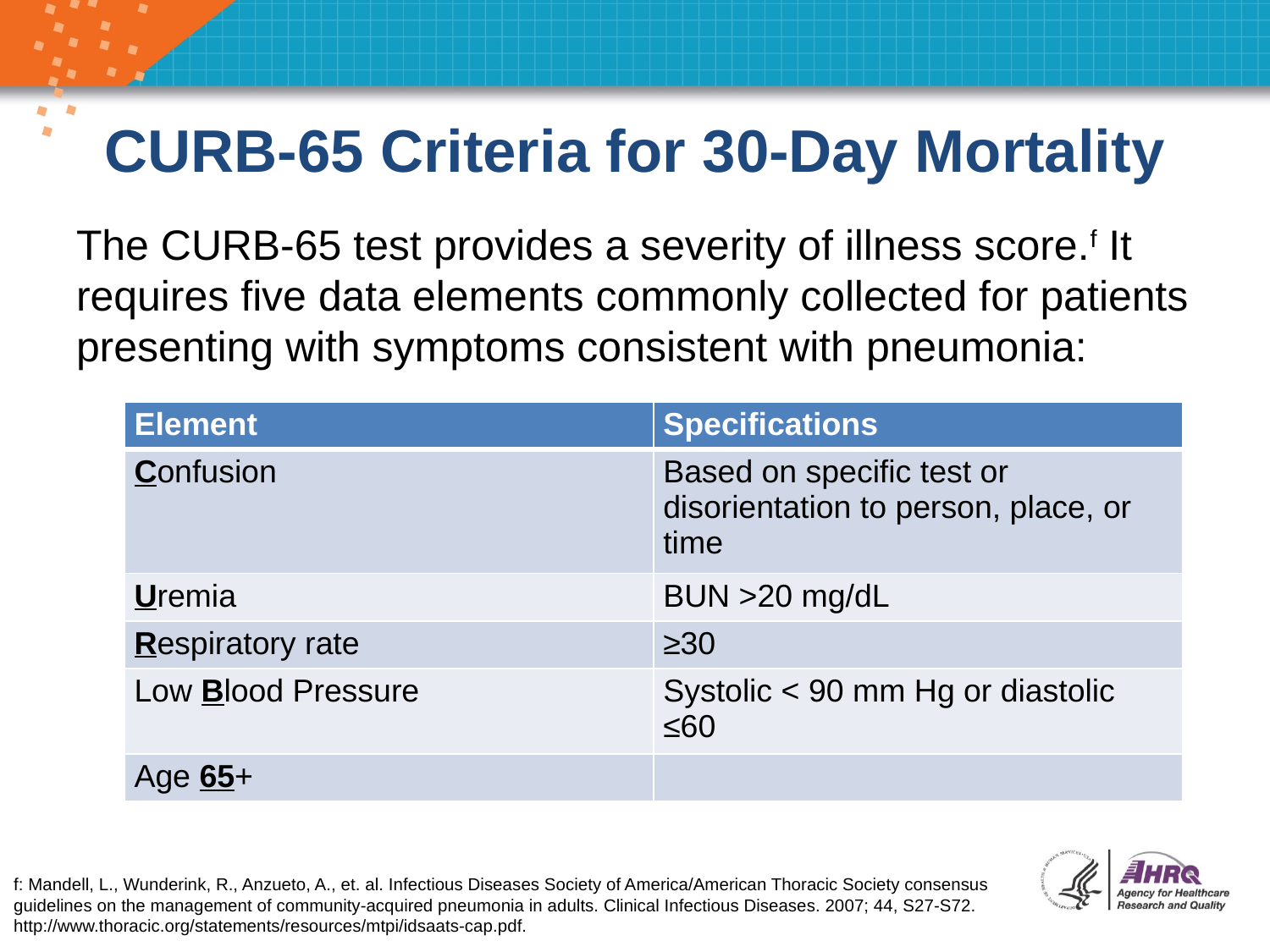

# CURB-65 Criteria for 30-Day Mortality
The CURB-65 test provides a severity of illness score.f It requires five data elements commonly collected for patients presenting with symptoms consistent with pneumonia:

| Element | Specifications |
| --- | --- |
| Confusion | Based on specific test or disorientation to person, place, or time |
| Uremia | BUN >20 mg/dL |
| Respiratory rate | ≥30 |
| Low Blood Pressure | Systolic < 90 mm Hg or diastolic ≤60 |
| Age 65+ |  |
f: Mandell, L., Wunderink, R., Anzueto, A., et. al. Infectious Diseases Society of America/American Thoracic Society consensus guidelines on the management of community-acquired pneumonia in adults. Clinical Infectious Diseases. 2007; 44, S27-S72. http://www.thoracic.org/statements/resources/mtpi/idsaats-cap.pdf.